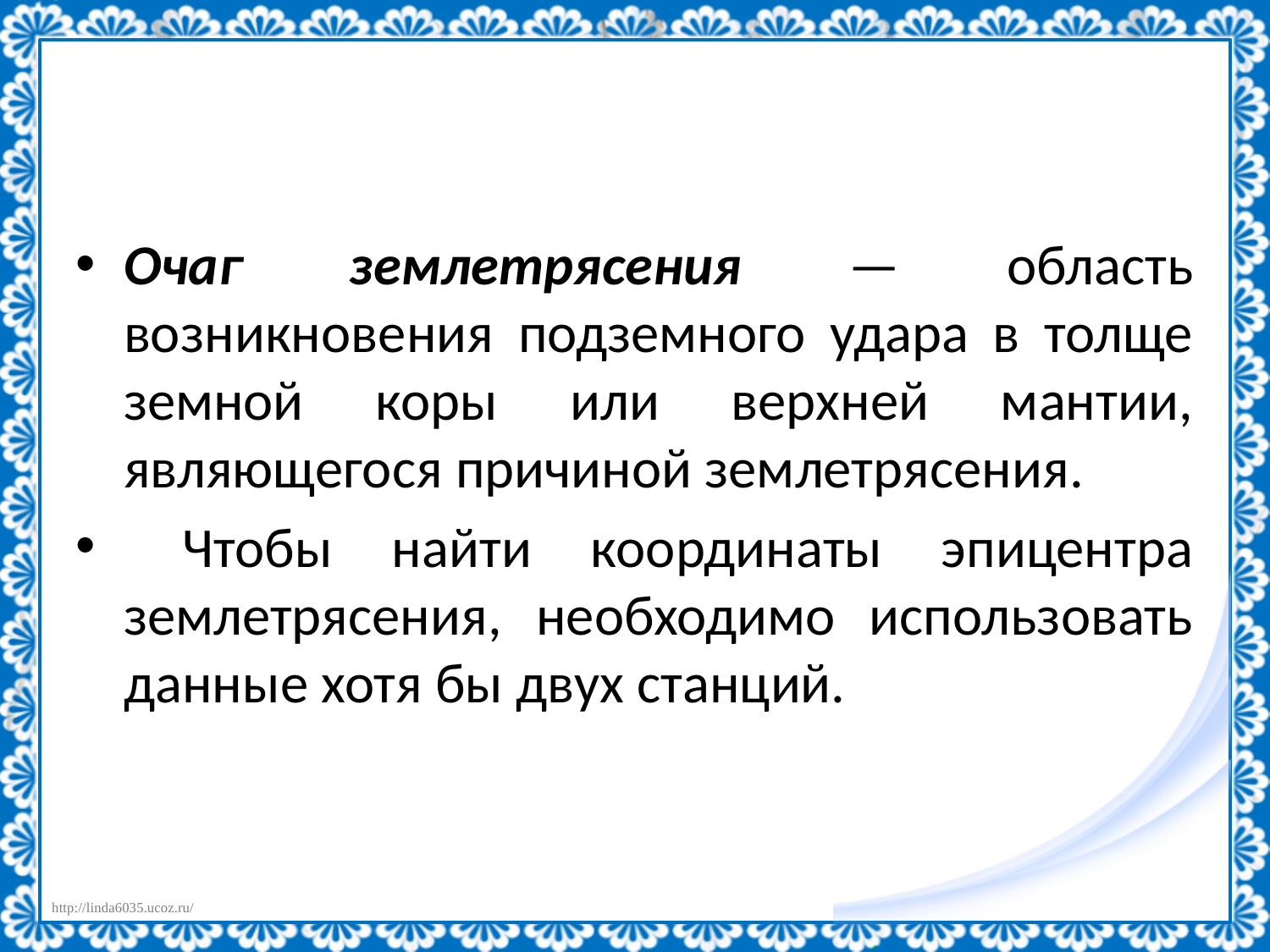

#
Очаг землетрясения — область возникновения подземного удара в толще земной коры или верхней мантии, являющегося причиной землетрясения.
 Чтобы найти координаты эпицентра землетрясения, необходимо использовать данные хотя бы двух станций.